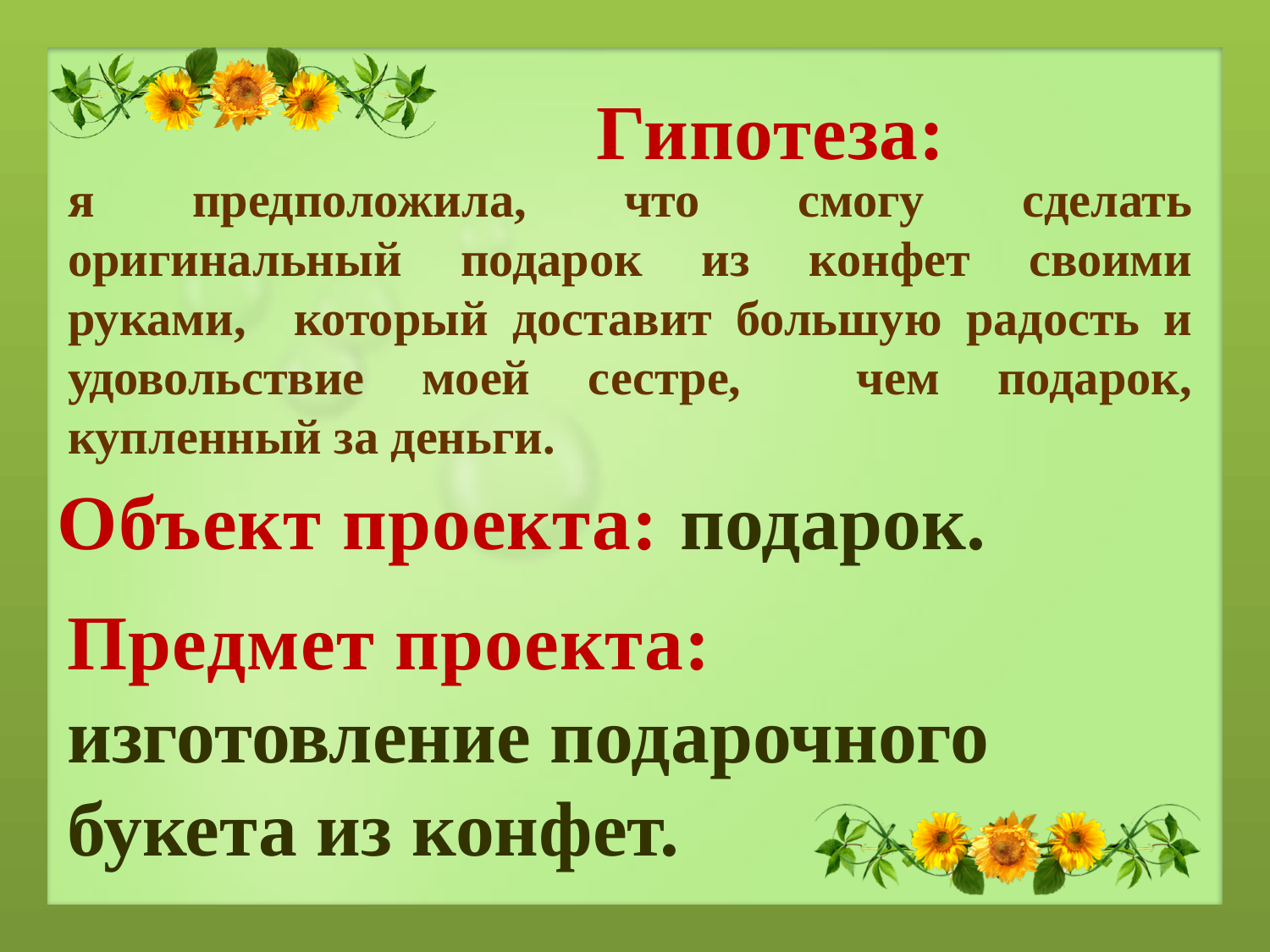

#
Гипотеза:
я предположила, что смогу сделать оригинальный подарок из конфет своими руками,  который доставит большую радость и удовольствие моей сестре,  чем подарок, купленный за деньги.

Объект проекта: подарок.

Предмет проекта:
изготовление подарочного букета из конфет.